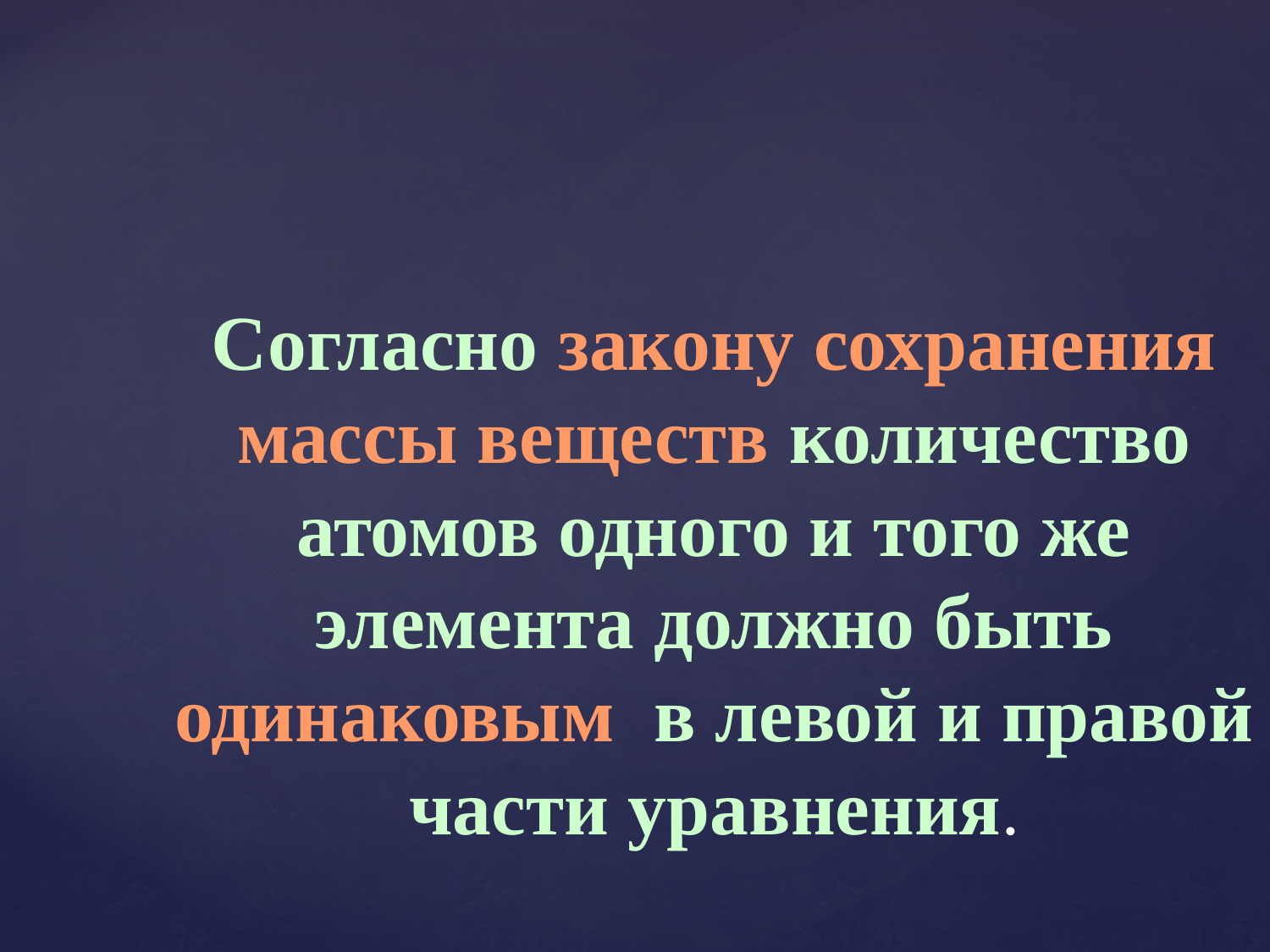

Согласно закону сохранения массы веществ количество атомов одного и того же элемента должно быть одинаковым  в левой и правой части уравнения.